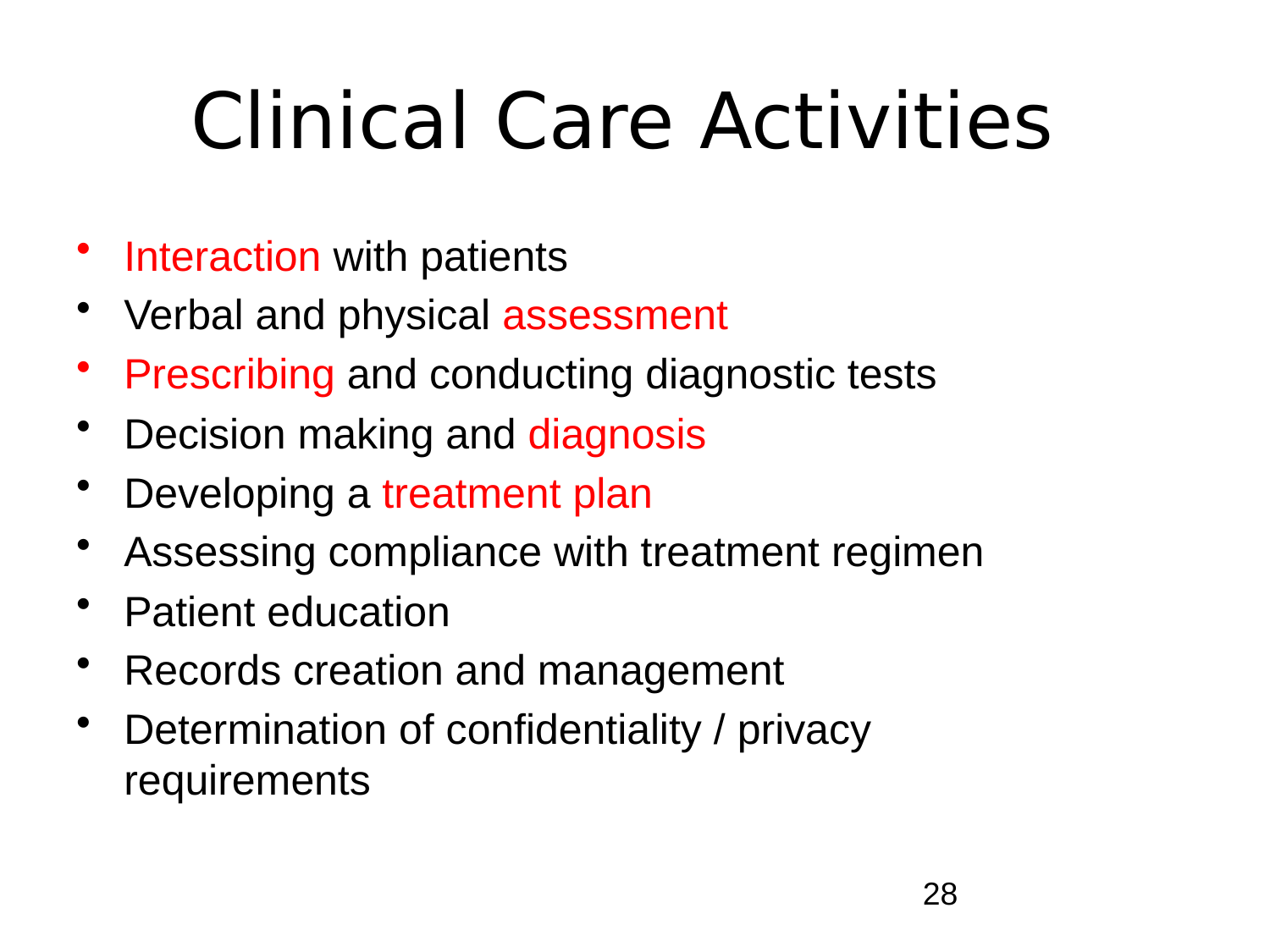

# Clinical Care Activities
Interaction with patients
Verbal and physical assessment
Prescribing and conducting diagnostic tests
Decision making and diagnosis
Developing a treatment plan
Assessing compliance with treatment regimen
Patient education
Records creation and management
Determination of confidentiality / privacy requirements
28